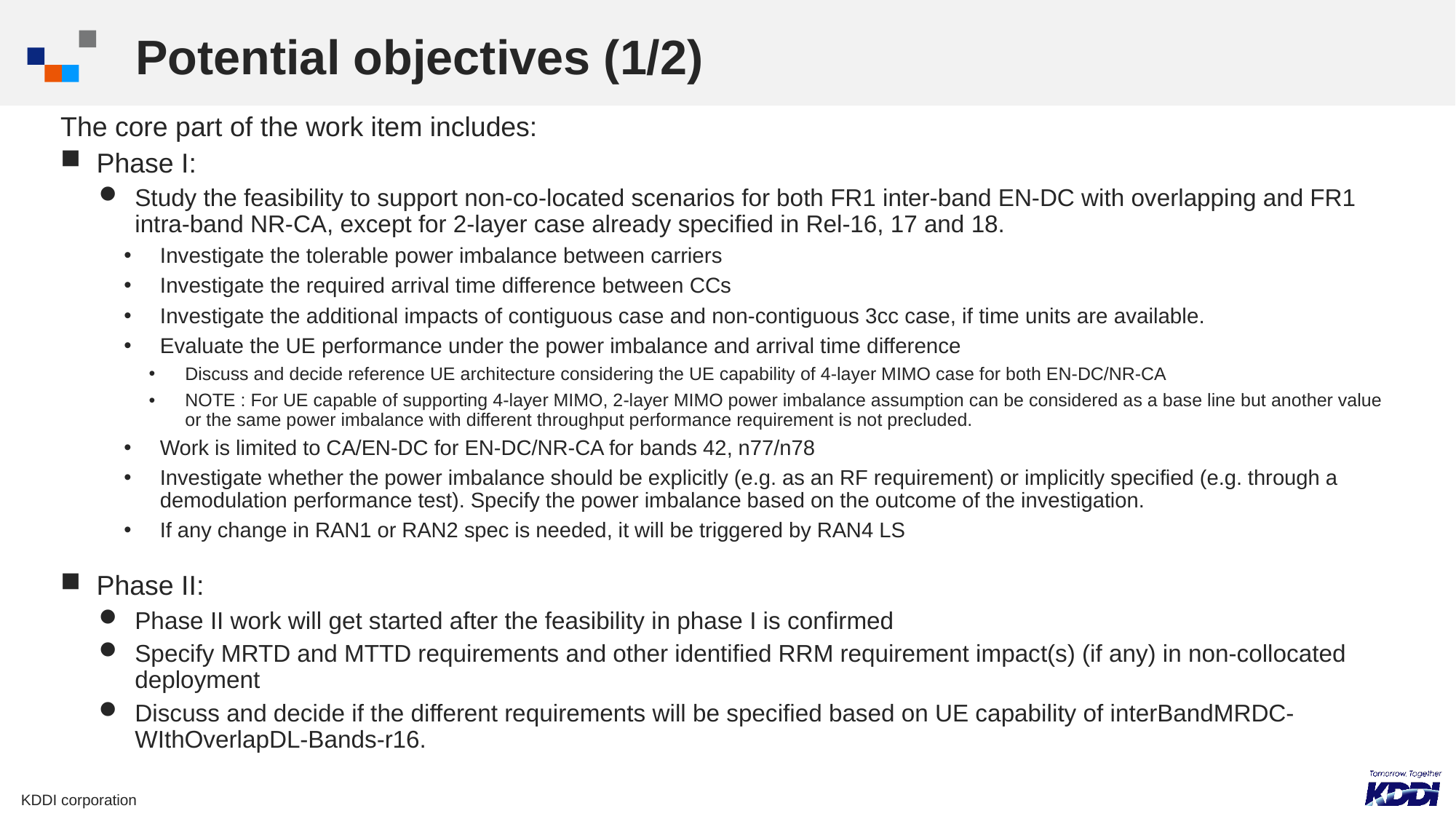

# Potential objectives (1/2)
The core part of the work item includes:
Phase I:
Study the feasibility to support non-co-located scenarios for both FR1 inter-band EN-DC with overlapping and FR1 intra-band NR-CA, except for 2-layer case already specified in Rel-16, 17 and 18.
Investigate the tolerable power imbalance between carriers
Investigate the required arrival time difference between CCs
Investigate the additional impacts of contiguous case and non-contiguous 3cc case, if time units are available.
Evaluate the UE performance under the power imbalance and arrival time difference
Discuss and decide reference UE architecture considering the UE capability of 4-layer MIMO case for both EN-DC/NR-CA
NOTE : For UE capable of supporting 4-layer MIMO, 2-layer MIMO power imbalance assumption can be considered as a base line but another value or the same power imbalance with different throughput performance requirement is not precluded.
Work is limited to CA/EN-DC for EN-DC/NR-CA for bands 42, n77/n78
Investigate whether the power imbalance should be explicitly (e.g. as an RF requirement) or implicitly specified (e.g. through a demodulation performance test). Specify the power imbalance based on the outcome of the investigation.
If any change in RAN1 or RAN2 spec is needed, it will be triggered by RAN4 LS
Phase II:
Phase II work will get started after the feasibility in phase I is confirmed
Specify MRTD and MTTD requirements and other identified RRM requirement impact(s) (if any) in non-collocated deployment
Discuss and decide if the different requirements will be specified based on UE capability of interBandMRDC-WIthOverlapDL-Bands-r16.